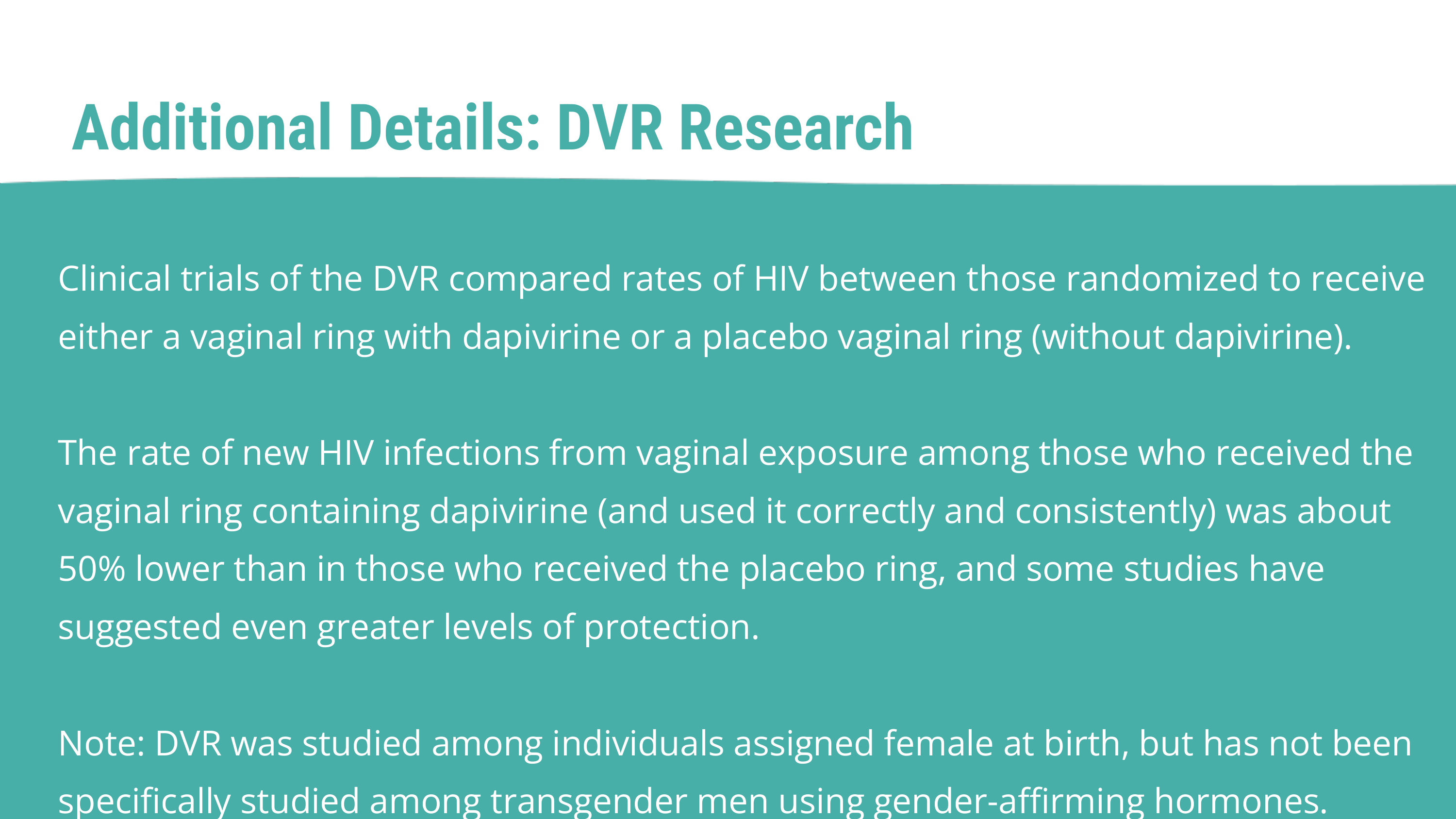

Additional Details: DVR Research

Clinical trials of the DVR compared rates of HIV between those randomized to receive either a vaginal ring with dapivirine or a placebo vaginal ring (without dapivirine).

The rate of new HIV infections from vaginal exposure among those who received the vaginal ring containing dapivirine (and used it correctly and consistently) was about 50% lower than in those who received the placebo ring, and some studies have suggested even greater levels of protection.

Note: DVR was studied among individuals assigned female at birth, but has not been specifically studied among transgender men using gender-affirming hormones.